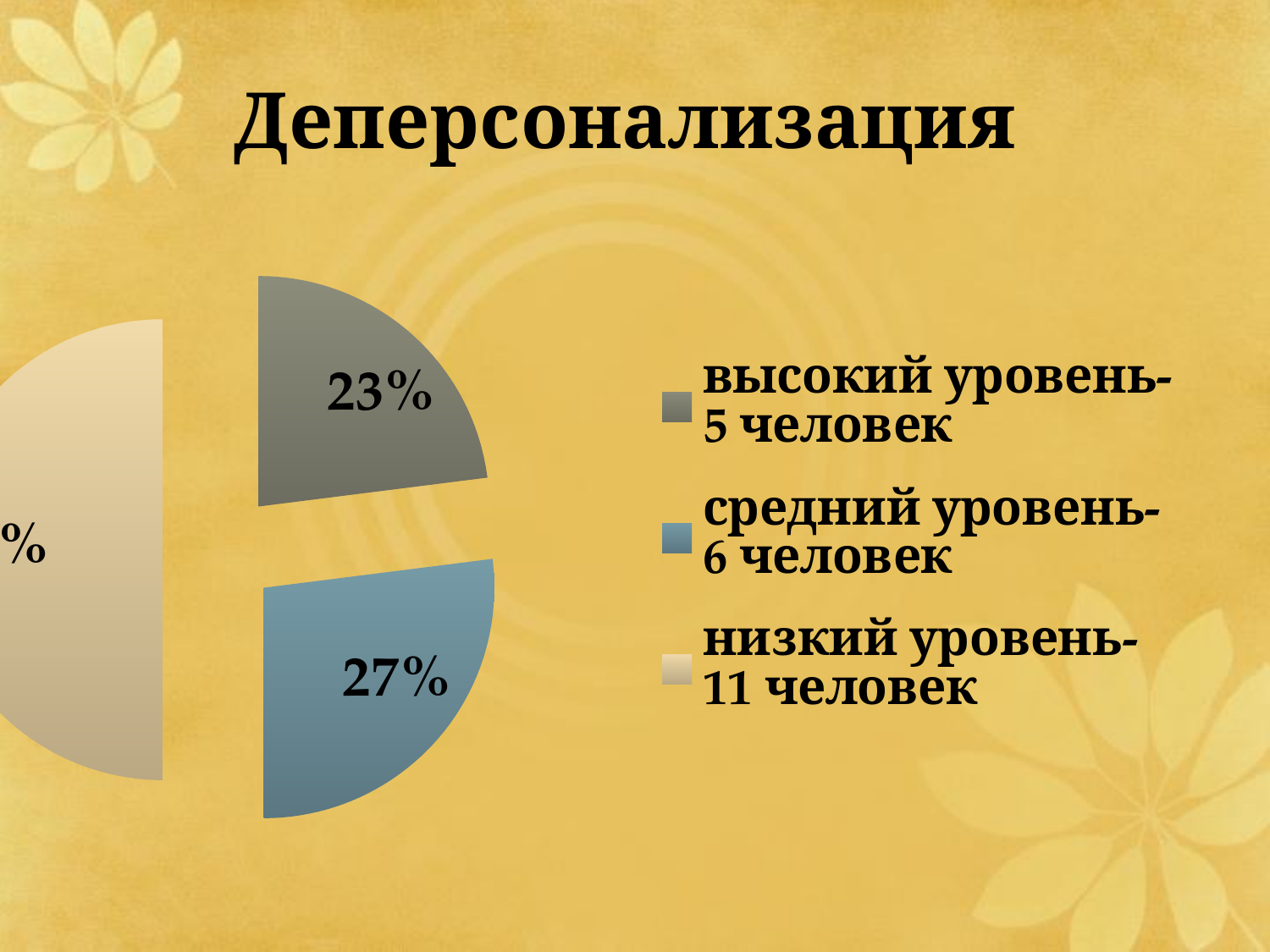

# Деперсонализация

### Chart

| Category | Продажи |
|---|---|
| высокий уровень-5 человек | 23.0 |
| средний уровень-6 человек | 27.0 |
| низкий уровень-11 человек | 50.0 |